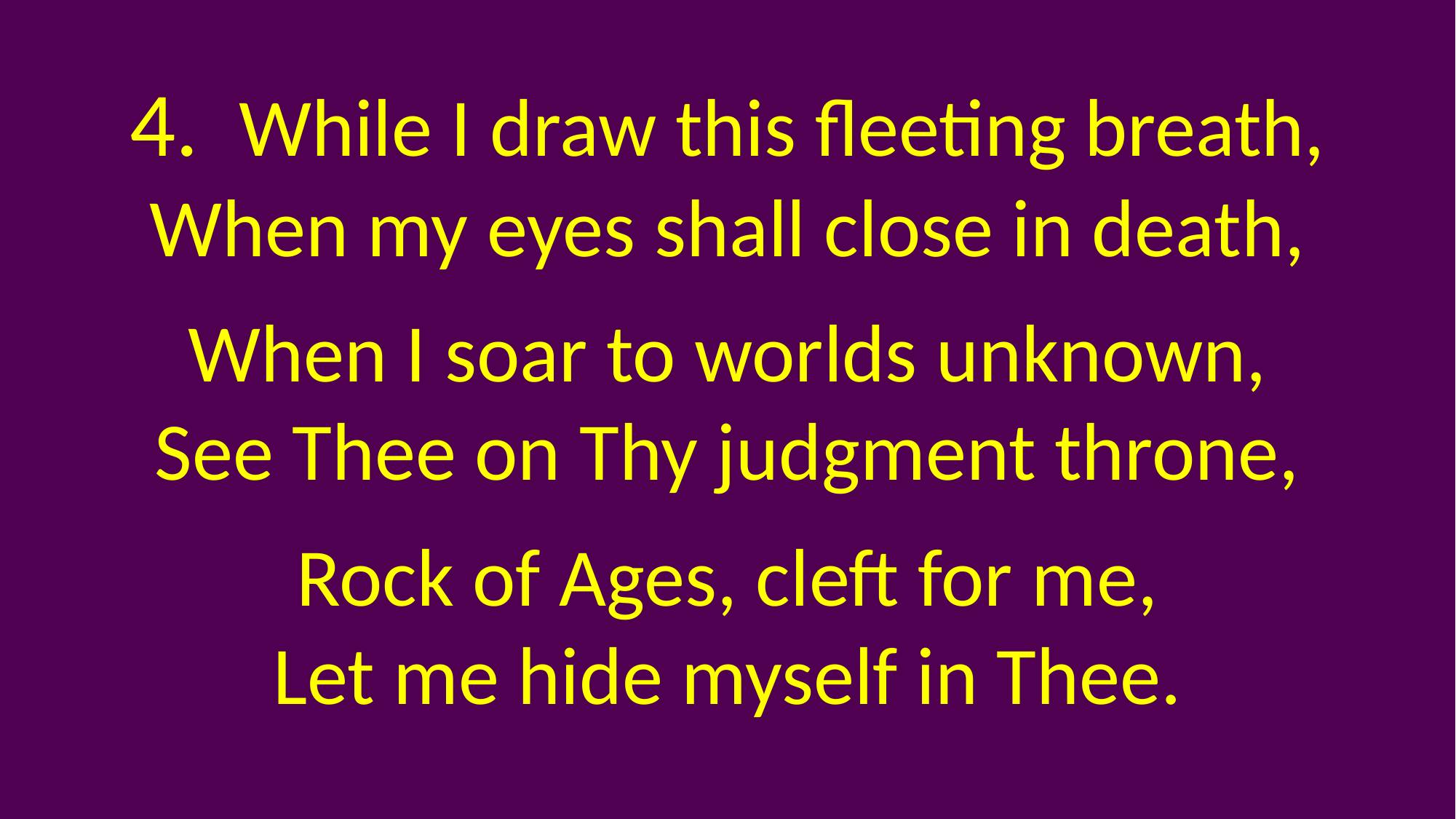

4. 	While I draw this fleeting breath,
When my eyes shall close in death,
When I soar to worlds unknown,
See Thee on Thy judgment throne,
Rock of Ages, cleft for me,
Let me hide myself in Thee.